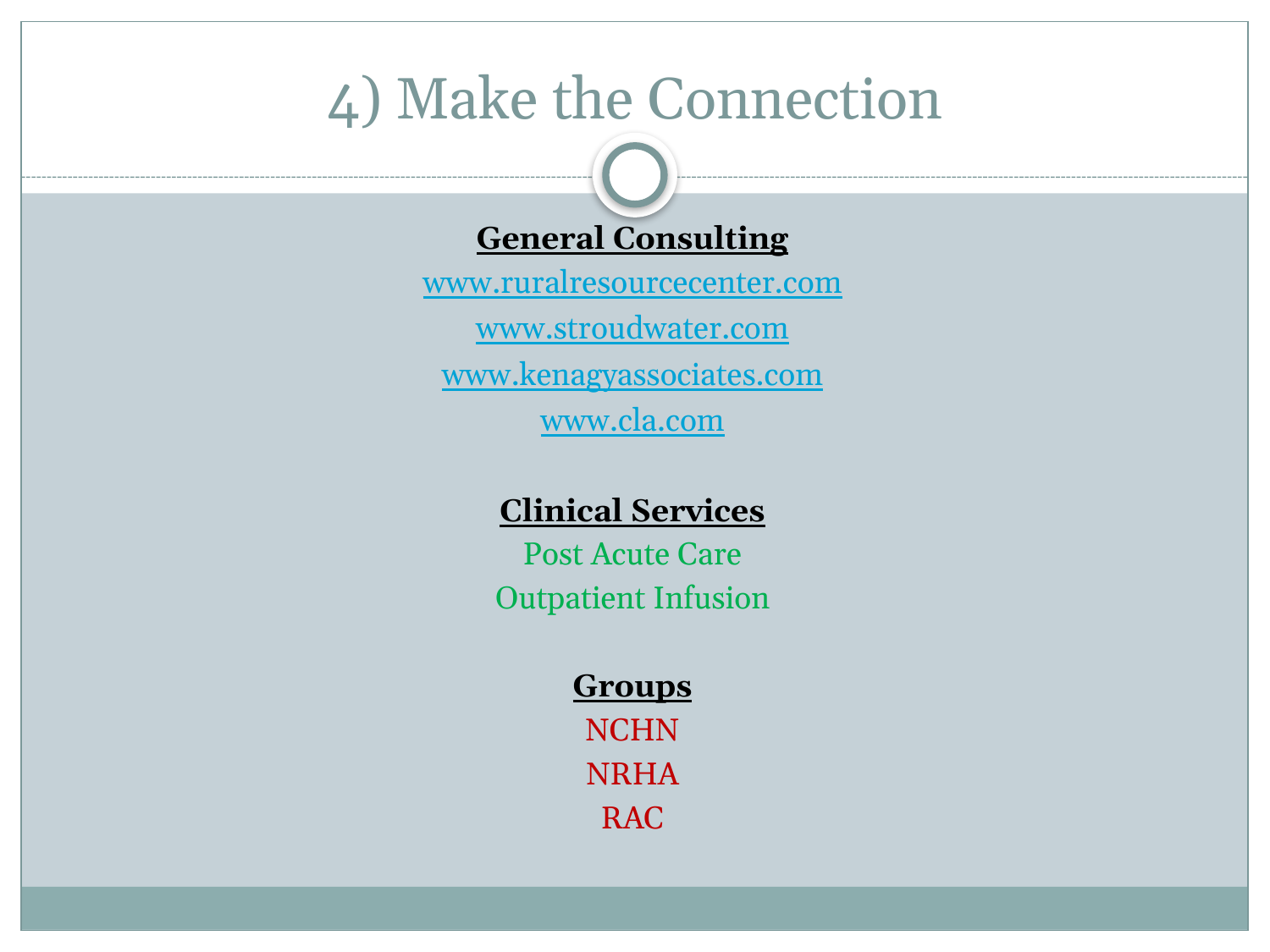

# 4) Make the Connection
General Consulting
www.ruralresourcecenter.com
www.stroudwater.com
www.kenagyassociates.com
www.cla.com

Clinical Services
Post Acute Care
Outpatient Infusion

Groups
NCHN
NRHA
RAC